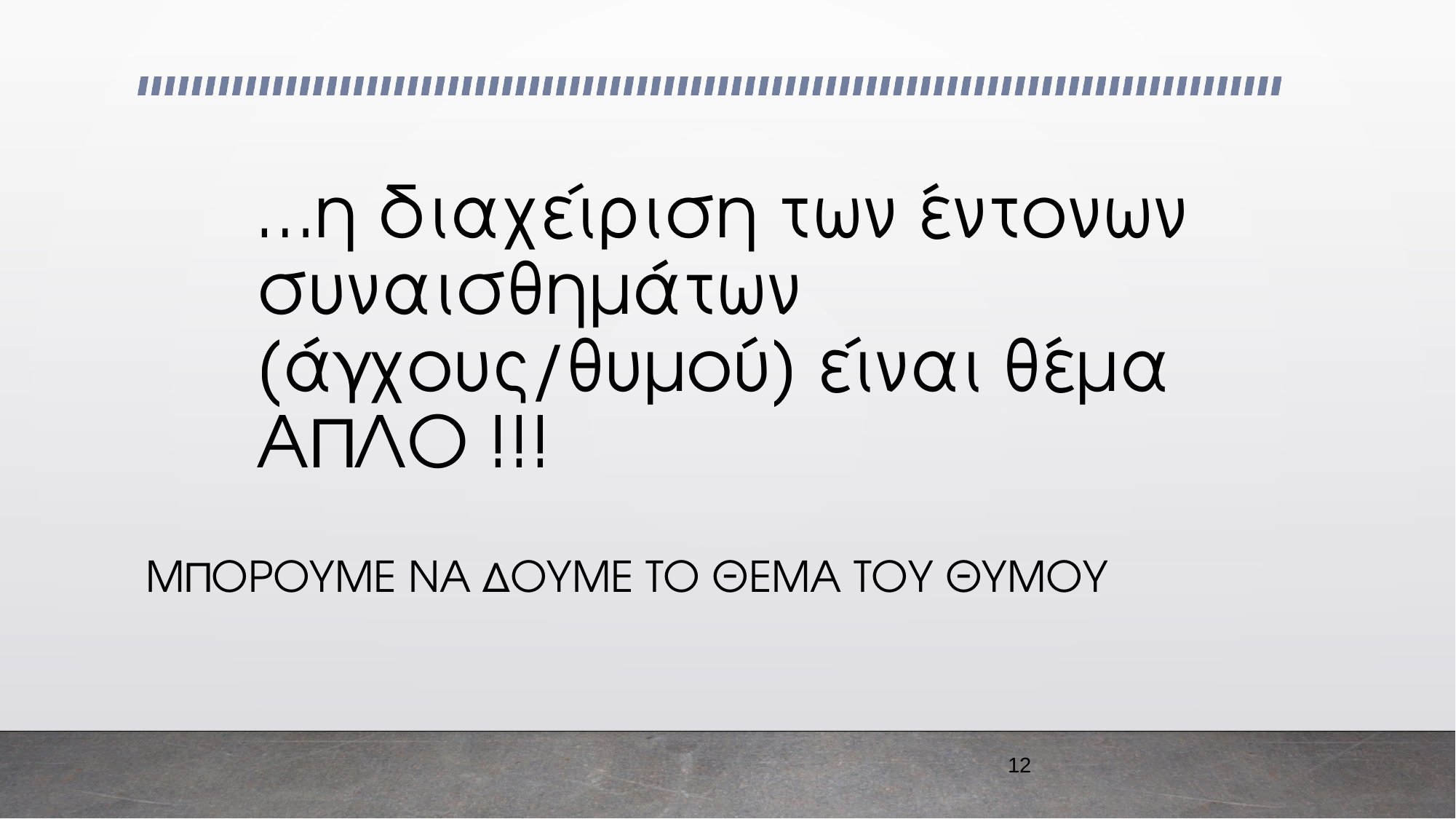

# …η διαχείριση των έντονων συναισθημάτων (άγχους/θυμού) είναι θέμα ΑΠΛΟ !!!
ΜΠΟΡΟΥΜΕ ΝΑ ΔΟΥΜΕ ΤΟ ΘΕΜΑ ΤΟΥ ΘΥΜΟΥ
12